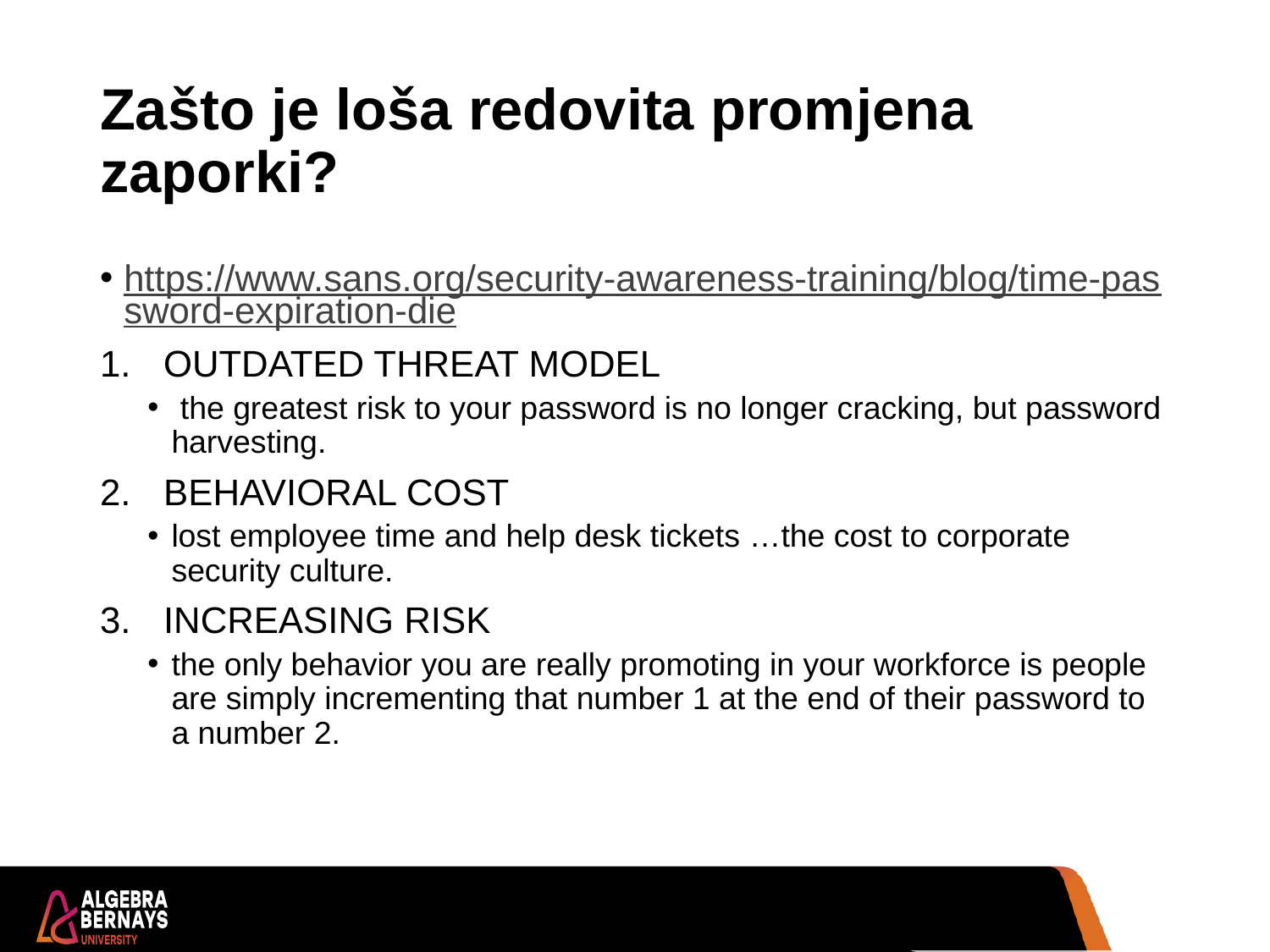

# Zašto je loša redovita promjena zaporki?
https://www.sans.org/security-awareness-training/blog/time-password-expiration-die
OUTDATED THREAT MODEL
 the greatest risk to your password is no longer cracking, but password harvesting.
BEHAVIORAL COST
lost employee time and help desk tickets …the cost to corporate security culture.
INCREASING RISK
the only behavior you are really promoting in your workforce is people are simply incrementing that number 1 at the end of their password to a number 2.